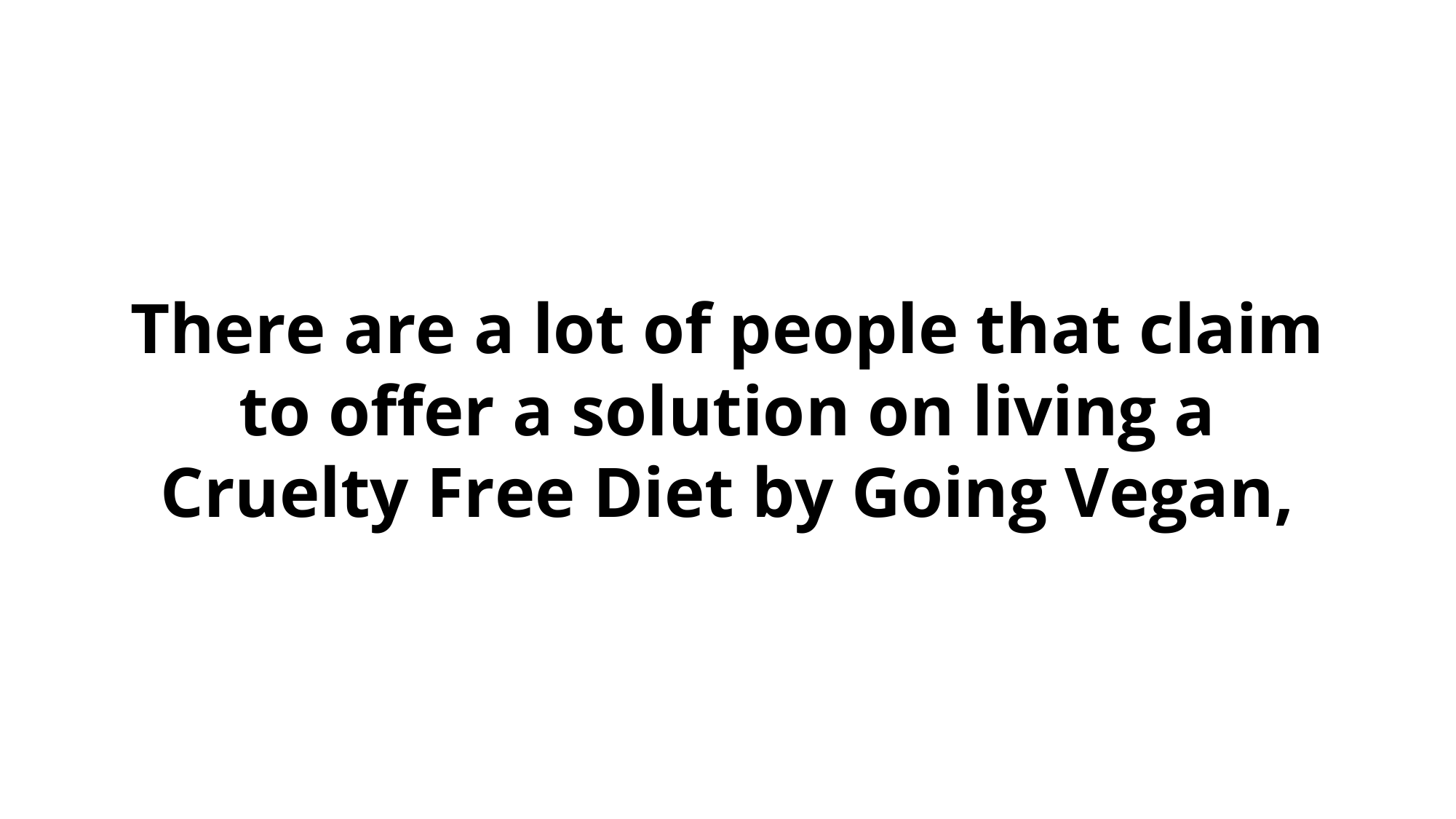

There are a lot of people that claim to offer a solution on living a Cruelty Free Diet by Going Vegan,